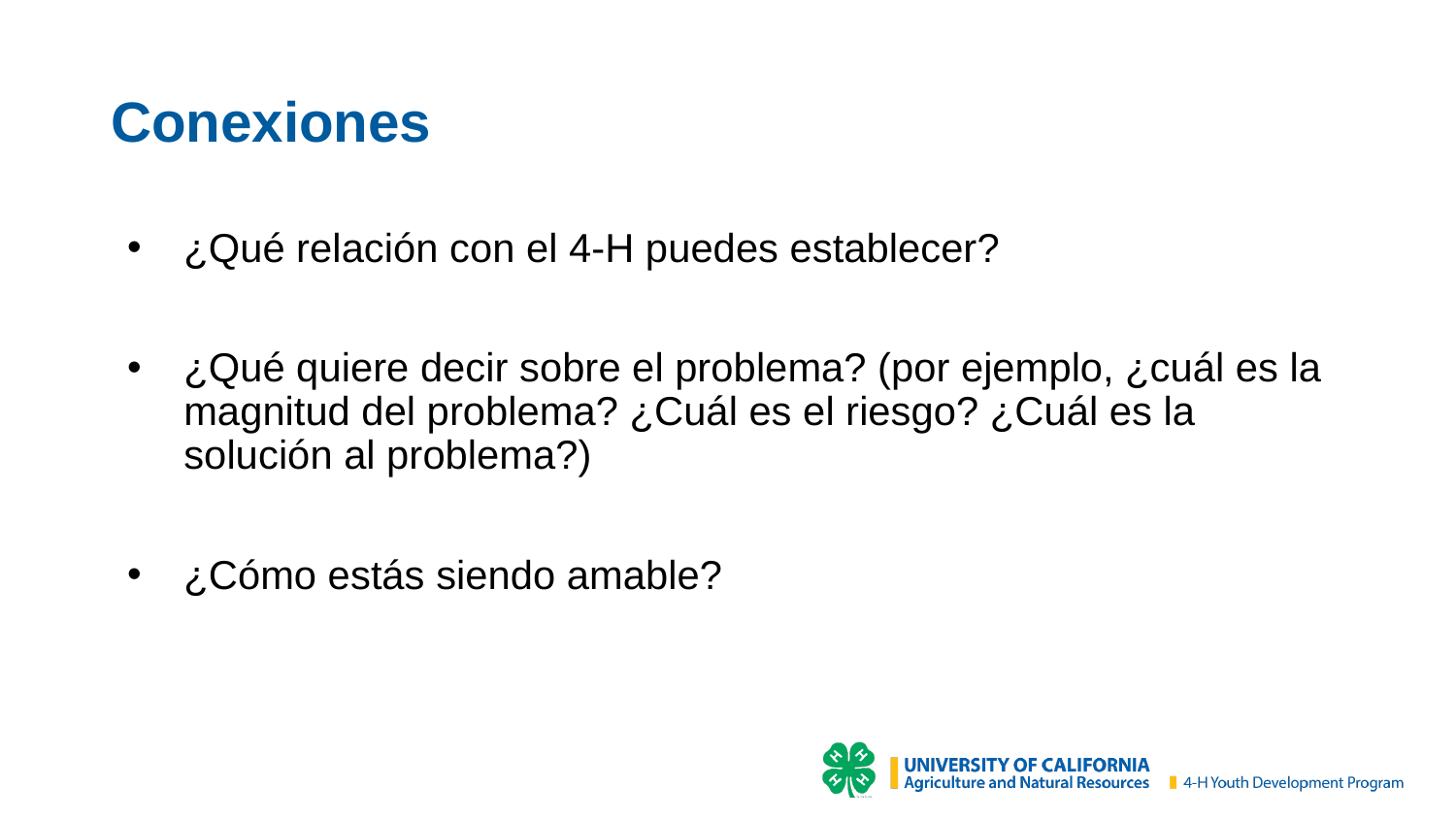

# Conexiones
¿Qué relación con el 4-H puedes establecer?

¿Qué quiere decir sobre el problema? (por ejemplo, ¿cuál es la magnitud del problema? ¿Cuál es el riesgo? ¿Cuál es la solución al problema?)

¿Cómo estás siendo amable?